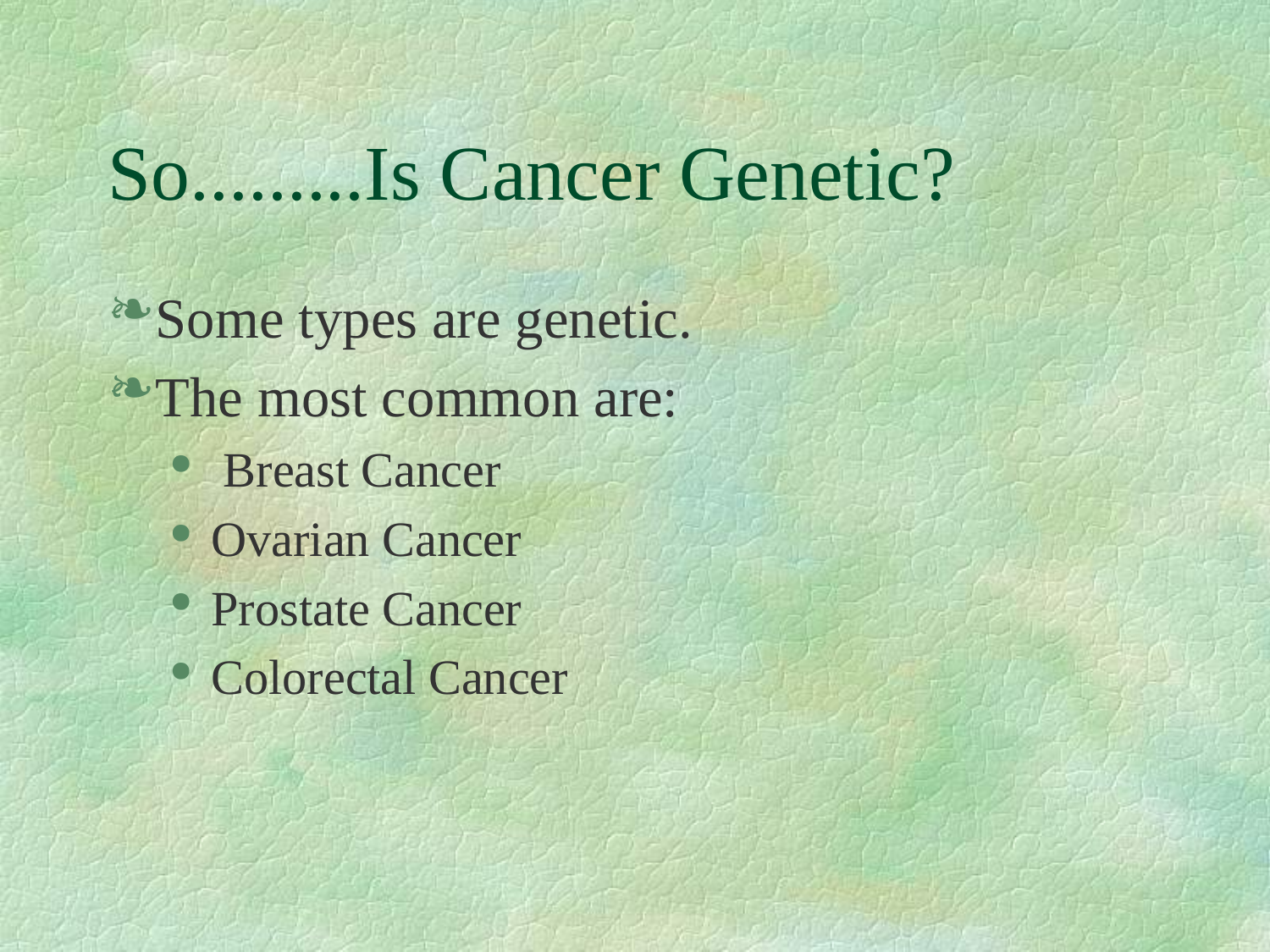

# So.........Is Cancer Genetic?
Some types are genetic.
The most common are:
 Breast Cancer
Ovarian Cancer
Prostate Cancer
Colorectal Cancer